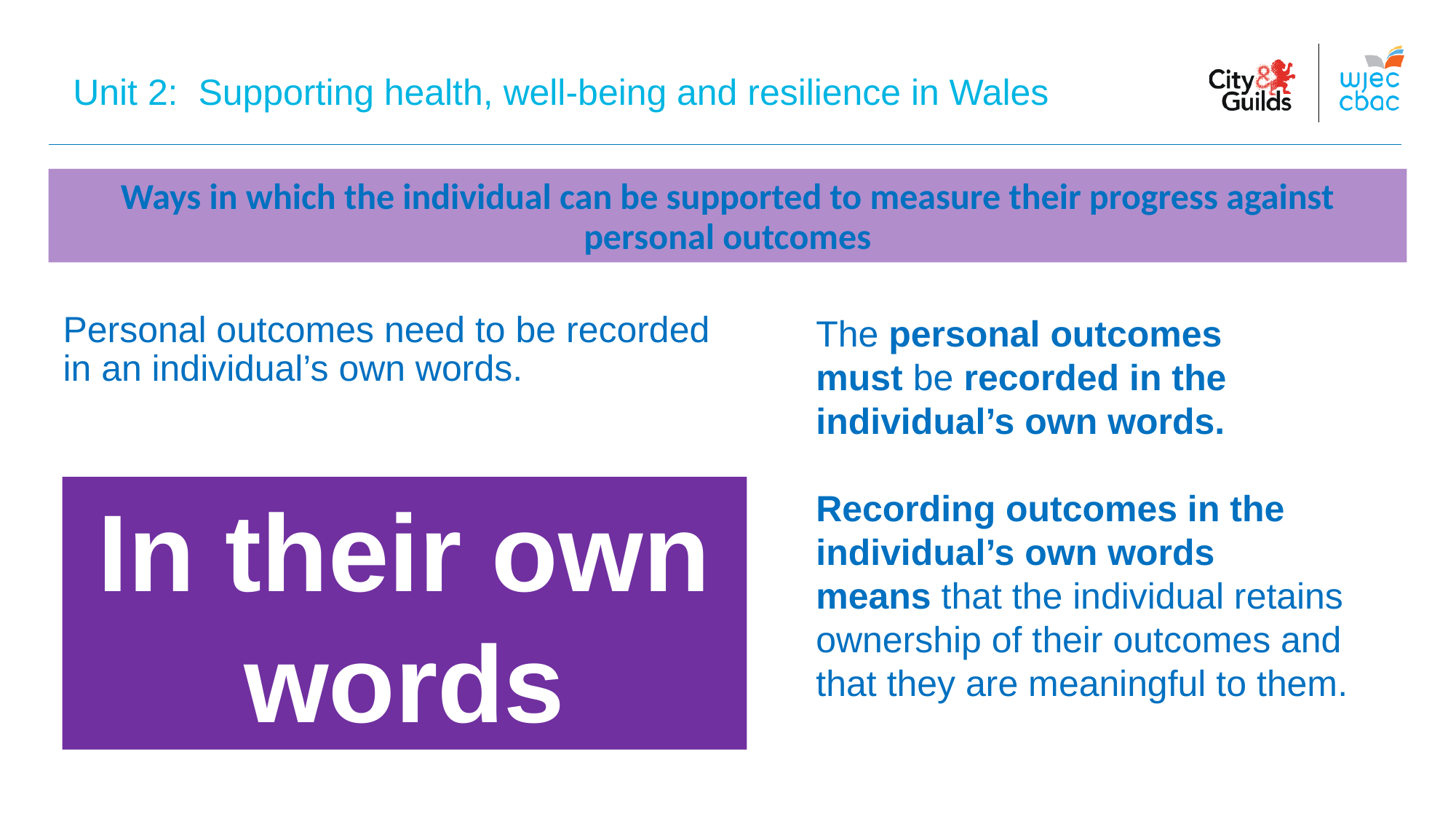

Unit 2:  Supporting health, well-being and resilience in Wales
# Ways in which the individual can be supported to measure their progress against personal outcomes
The personal outcomes must be recorded in the individual’s own words.

Recording outcomes in the individual’s own words means that the individual retains ownership of their outcomes and that they are meaningful to them.

Personal outcomes need to be recorded in an individual’s own words.

In their own words